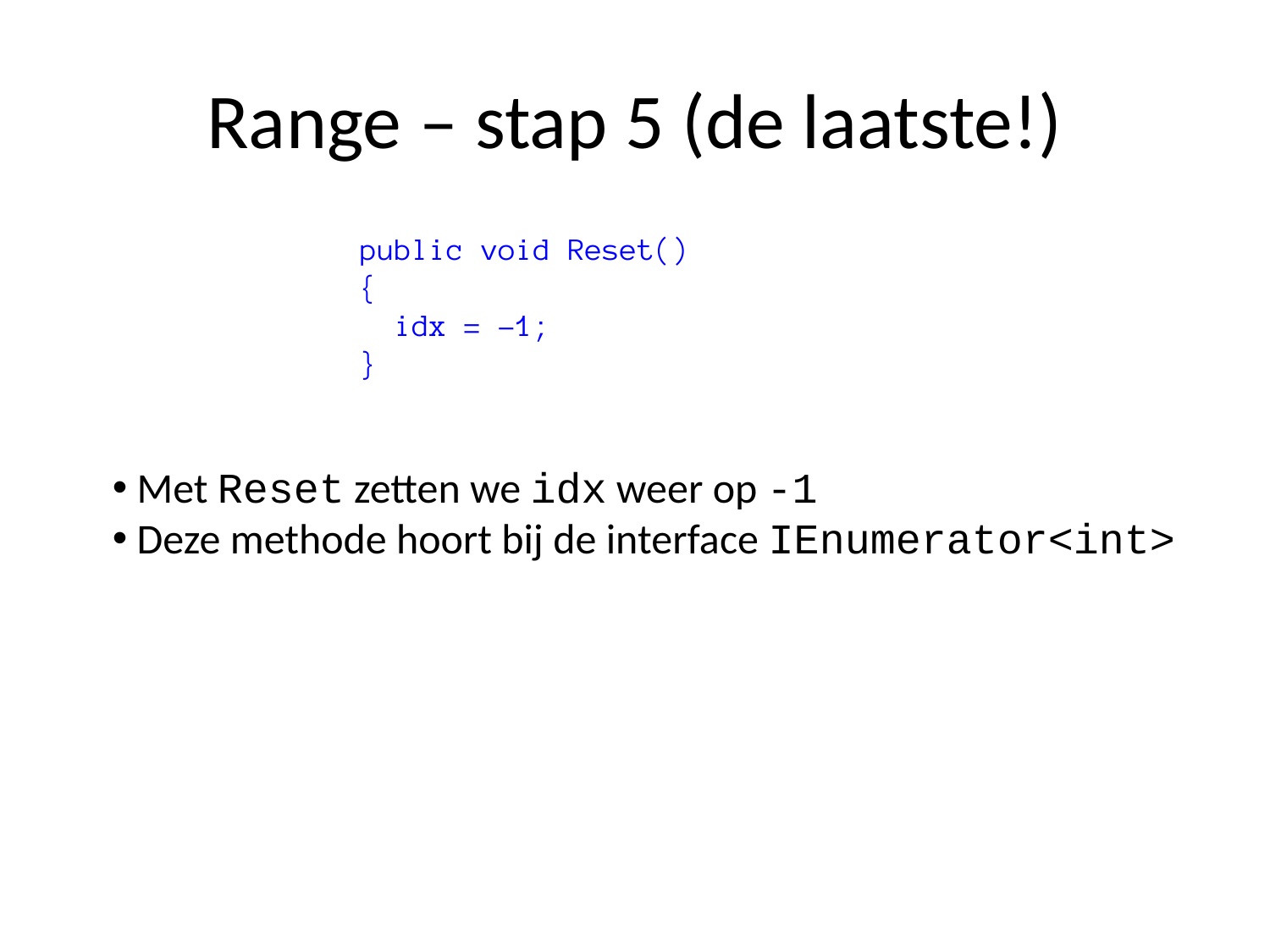

# Range – stap 5 (de laatste!)
 public void Reset()
 {
   idx = -1;
 }
 Met Reset zetten we idx weer op -1
 Deze methode hoort bij de interface IEnumerator<int>